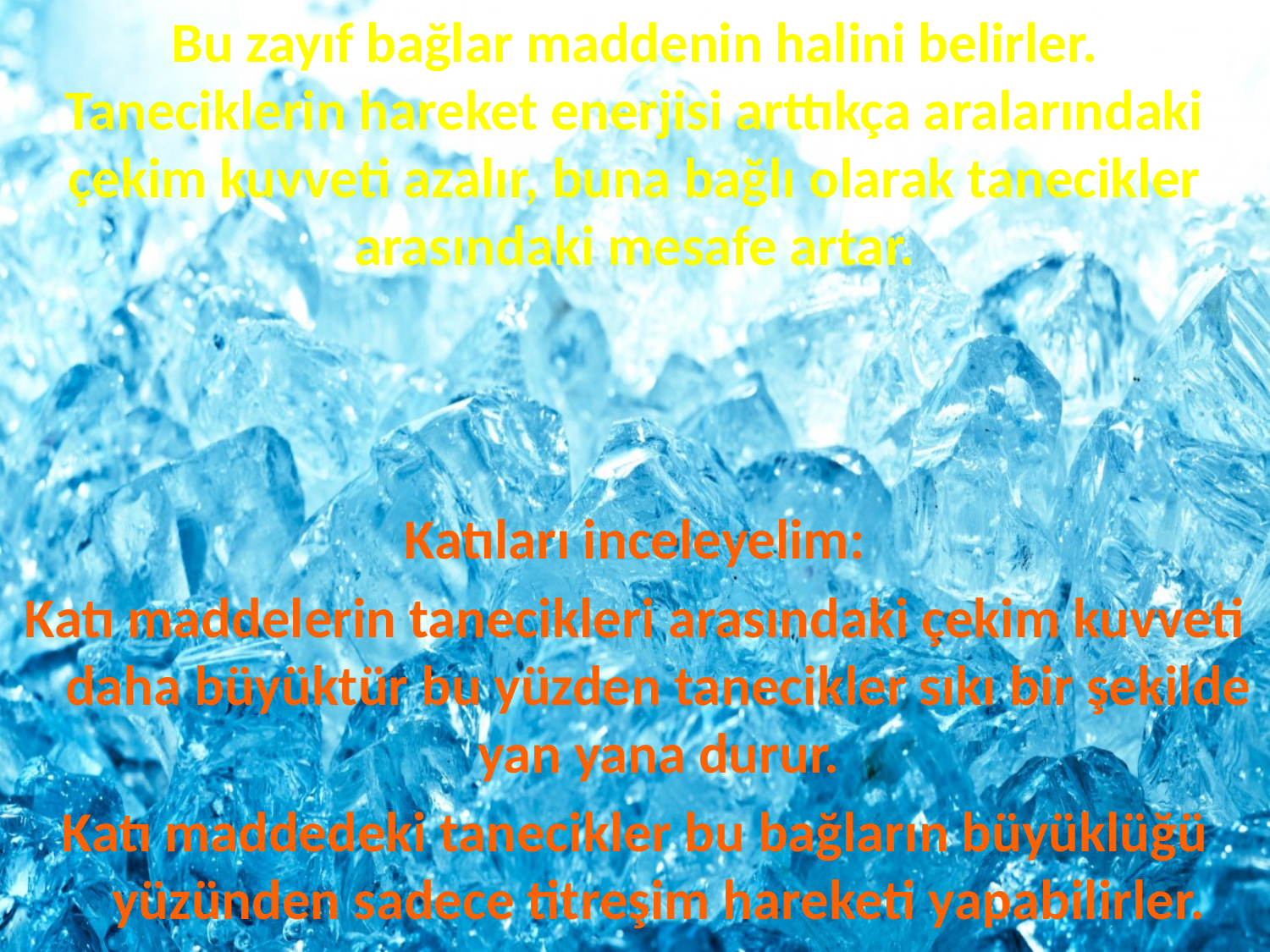

Bu zayıf bağlar maddenin halini belirler.
Taneciklerin hareket enerjisi arttıkça aralarındaki çekim kuvveti azalır, buna bağlı olarak tanecikler arasındaki mesafe artar.
Katıları inceleyelim:
Katı maddelerin tanecikleri arasındaki çekim kuvveti daha büyüktür bu yüzden tanecikler sıkı bir şekilde yan yana durur.
Katı maddedeki tanecikler bu bağların büyüklüğü yüzünden sadece titreşim hareketi yapabilirler.